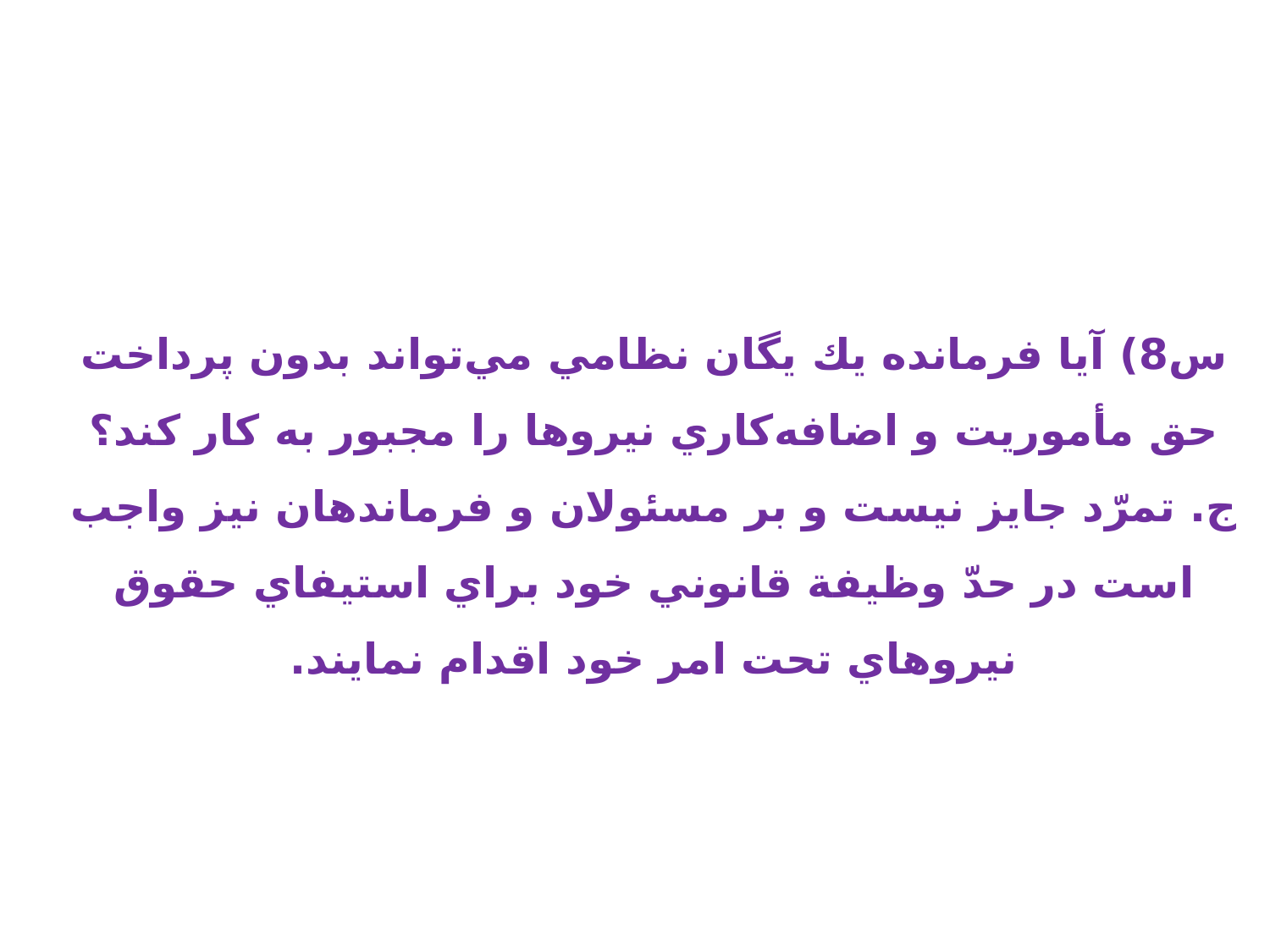

س8) آيا فرمانده يك يگان نظامي مي‌تواند بدون پرداخت حق مأموريت و اضافه‌كاري نيروها را مجبور به كار كند؟
ج. تمرّد جايز نيست و بر مسئولان و فرماندهان نيز واجب است در حدّ وظيفة قانوني خود براي استيفاي حقوق نيروهاي تحت امر خود اقدام نمايند.